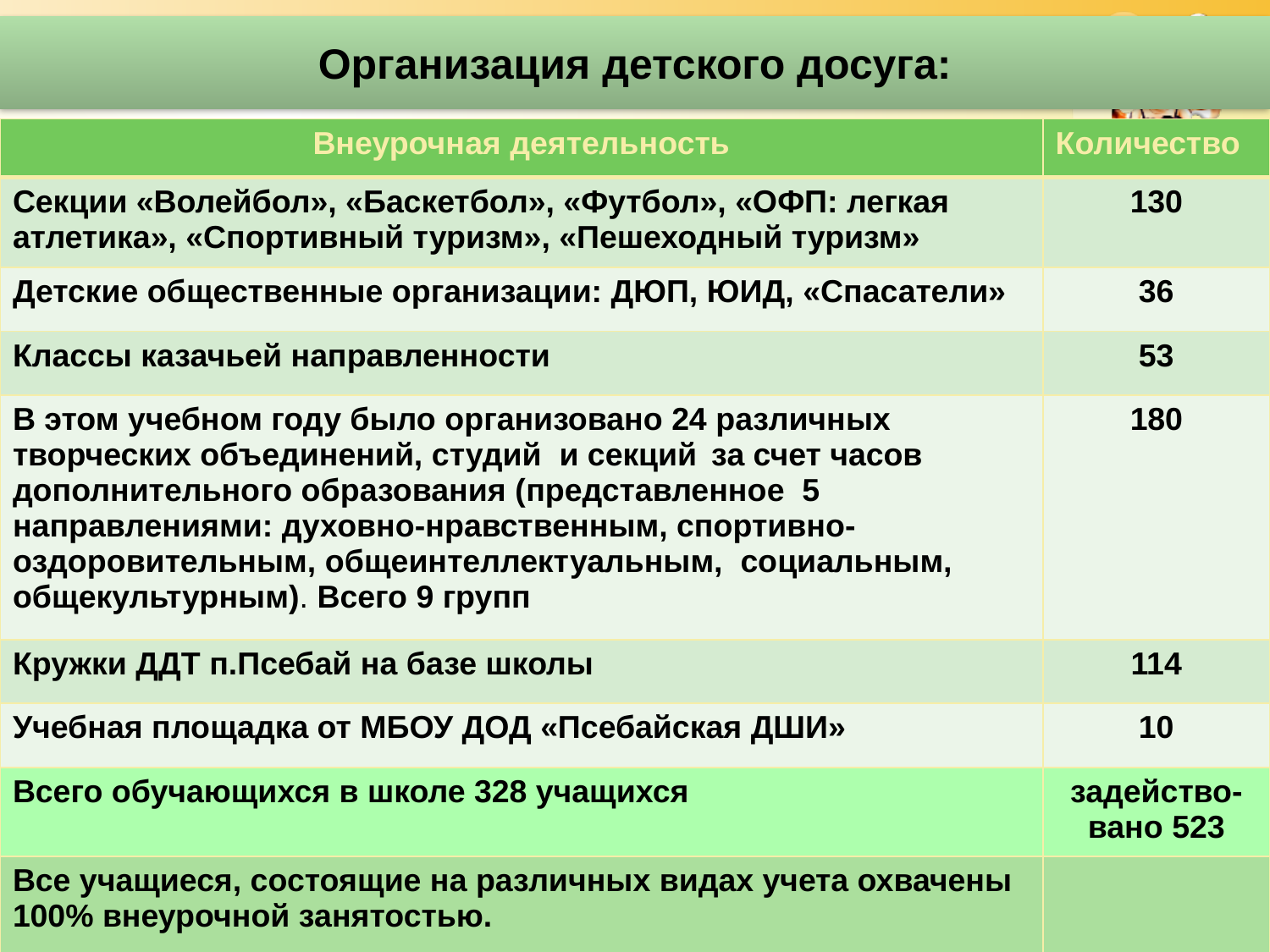

# Организация детского досуга:
| Внеурочная деятельность | Количество |
| --- | --- |
| Секции «Волейбол», «Баскетбол», «Футбол», «ОФП: легкая атлетика», «Спортивный туризм», «Пешеходный туризм» | 130 |
| Детские общественные организации: ДЮП, ЮИД, «Спасатели» | 36 |
| Классы казачьей направленности | 53 |
| В этом учебном году было организовано 24 различных творческих объединений, студий и секций за счет часов дополнительного образования (представленное 5 направлениями: духовно-нравственным, спортивно-оздоровительным, общеинтеллектуальным, социальным, общекультурным). Всего 9 групп | 180 |
| Кружки ДДТ п.Псебай на базе школы | 114 |
| Учебная площадка от МБОУ ДОД «Псебайская ДШИ» | 10 |
| Всего обучающихся в школе 328 учащихся | задейство-вано 523 |
| Все учащиеся, состоящие на различных видах учета охвачены 100% внеурочной занятостью. |  |